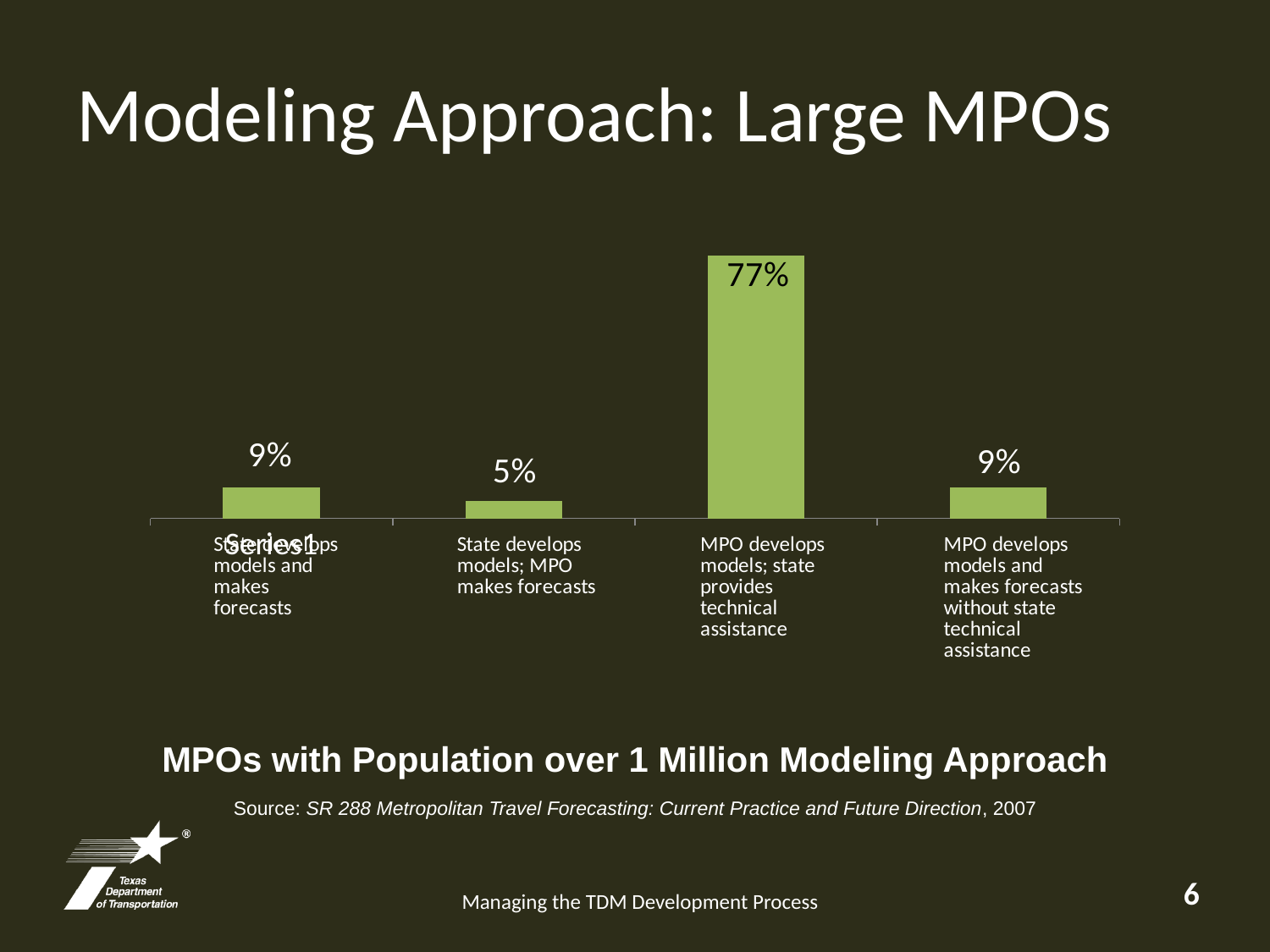

# Modeling Approach: Large MPOs

### Chart

| Category | Series 1 |
|---|---|
|  | 9.0 |
|  | 5.0 |
|  | 77.0 |
|  | 9.0 |
MPOs with Population over 1 Million Modeling Approach

Source: SR 288 Metropolitan Travel Forecasting: Current Practice and Future Direction, 2007